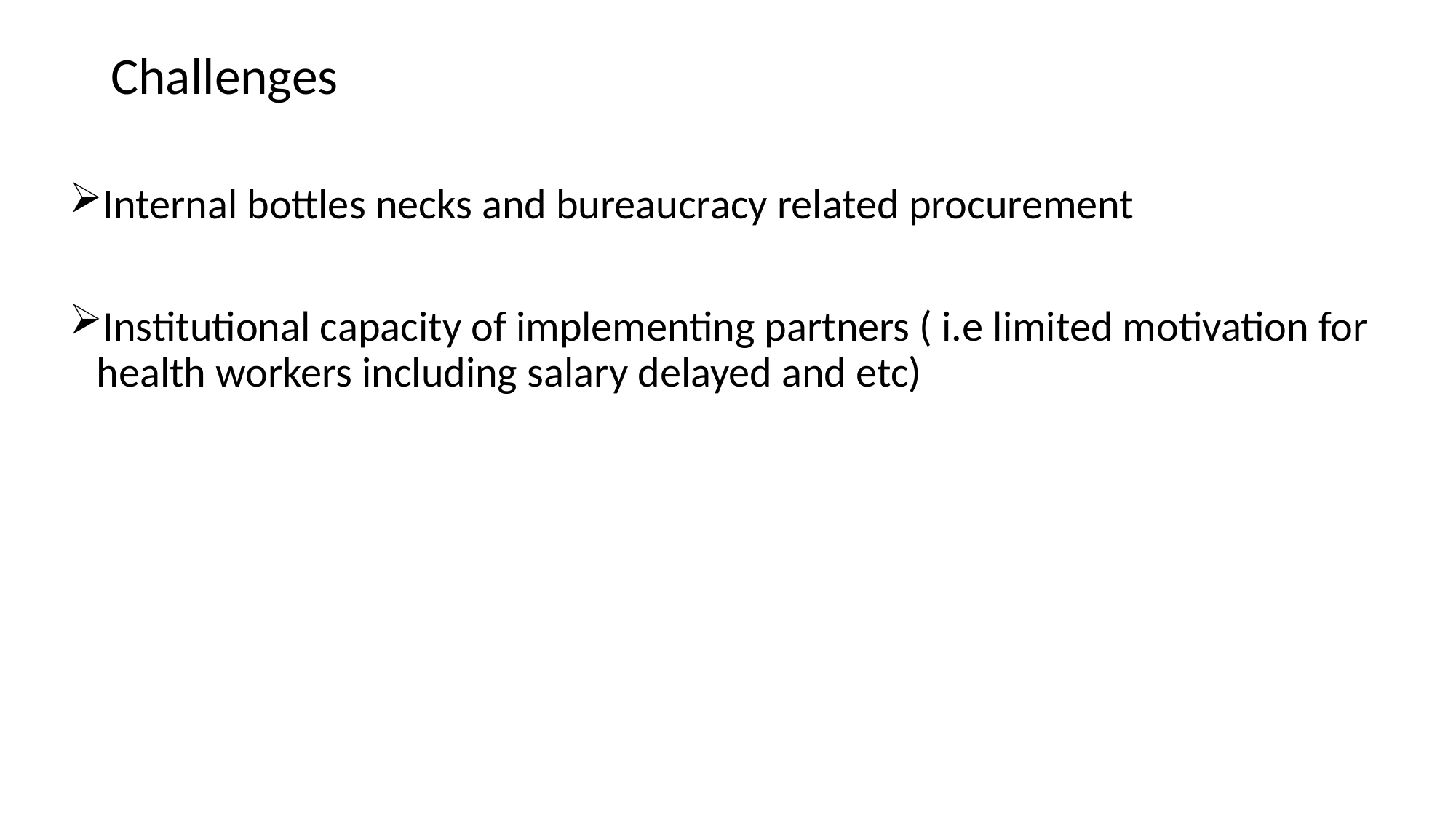

# Challenges

Internal bottles necks and bureaucracy related procurement

Institutional capacity of implementing partners ( i.e limited motivation for health workers including salary delayed and etc)